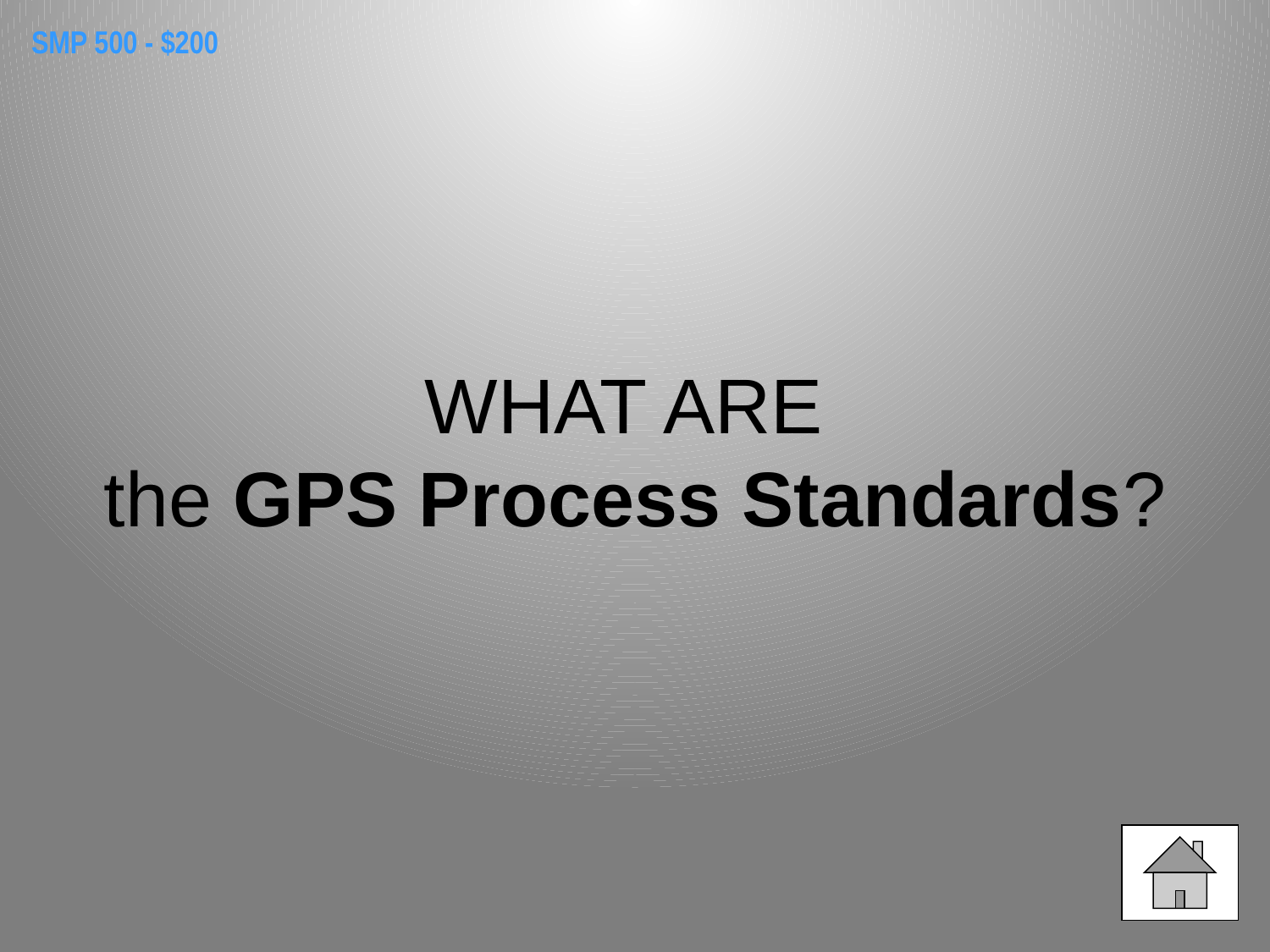

SMP 500 - $200
WHAT ARE
the GPS Process Standards?